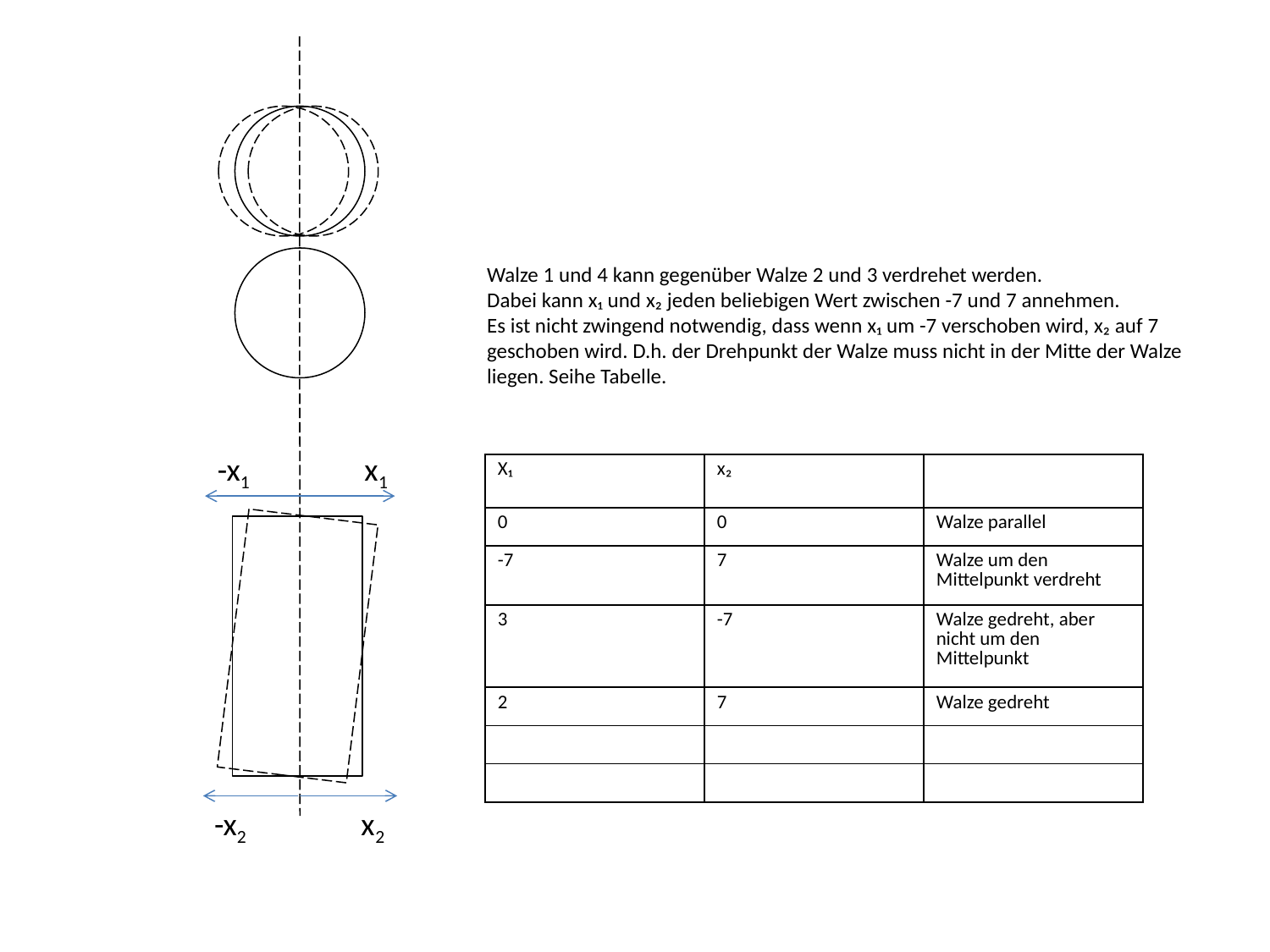

Walze 1 und 4 kann gegenüber Walze 2 und 3 verdrehet werden.
Dabei kann x₁ und x₂ jeden beliebigen Wert zwischen -7 und 7 annehmen.
Es ist nicht zwingend notwendig, dass wenn x₁ um -7 verschoben wird, x₂ auf 7 geschoben wird. D.h. der Drehpunkt der Walze muss nicht in der Mitte der Walze liegen. Seihe Tabelle.
-x1                x1
| X₁ | x₂ |  |
| --- | --- | --- |
| 0 | 0 | Walze parallel |
| -7 | 7 | Walze um den Mittelpunkt verdreht |
| 3 | -7 | Walze gedreht, aber nicht um den Mittelpunkt |
| 2 | 7 | Walze gedreht |
|  |  |  |
|  |  |  |

-x2                x2